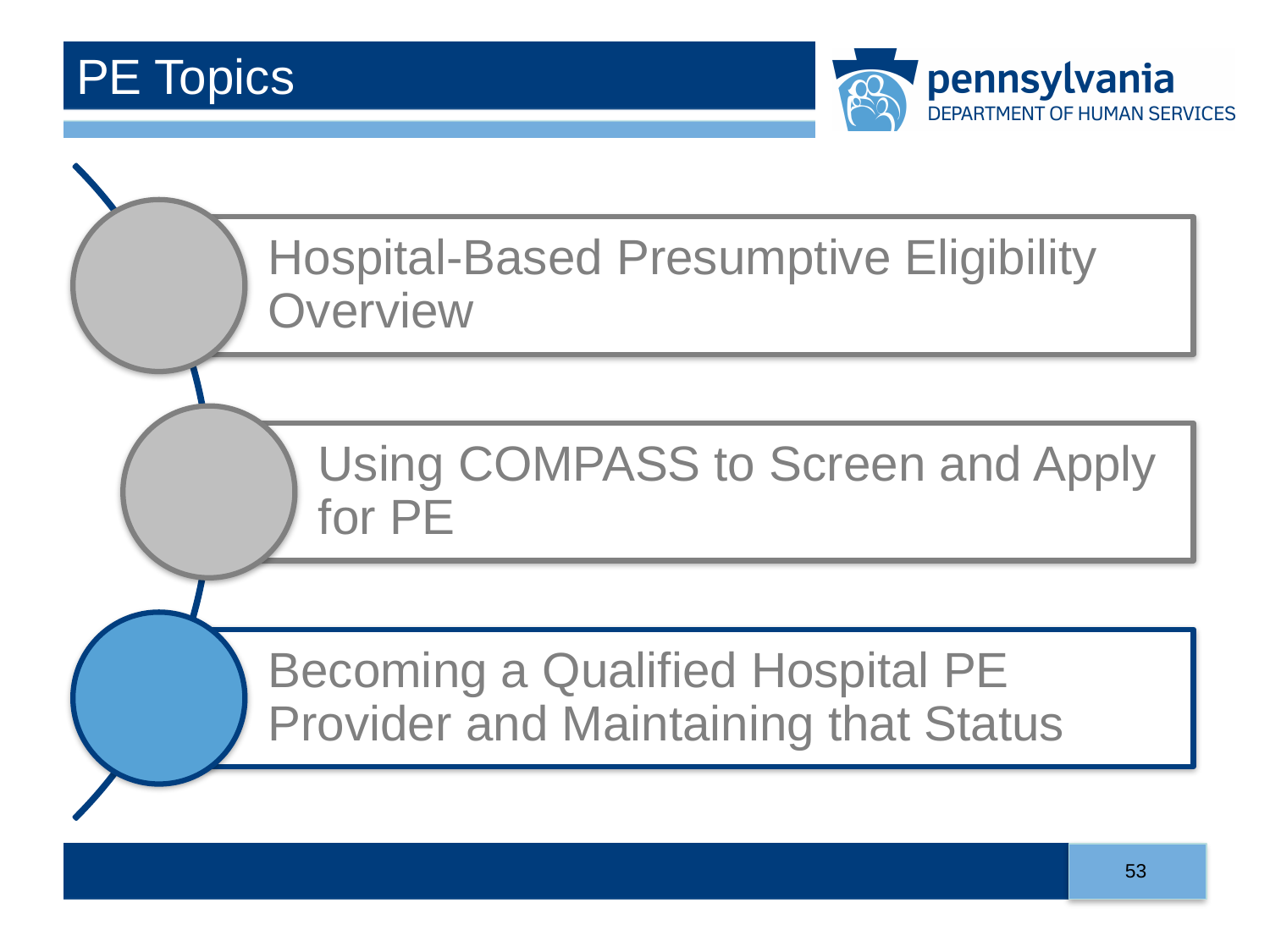

# PE Topics
Hospital-Based Presumptive Eligibility Overview
Using COMPASS to Screen and Apply for PE
Becoming a Qualified Hospital PE Provider and Maintaining that Status
53